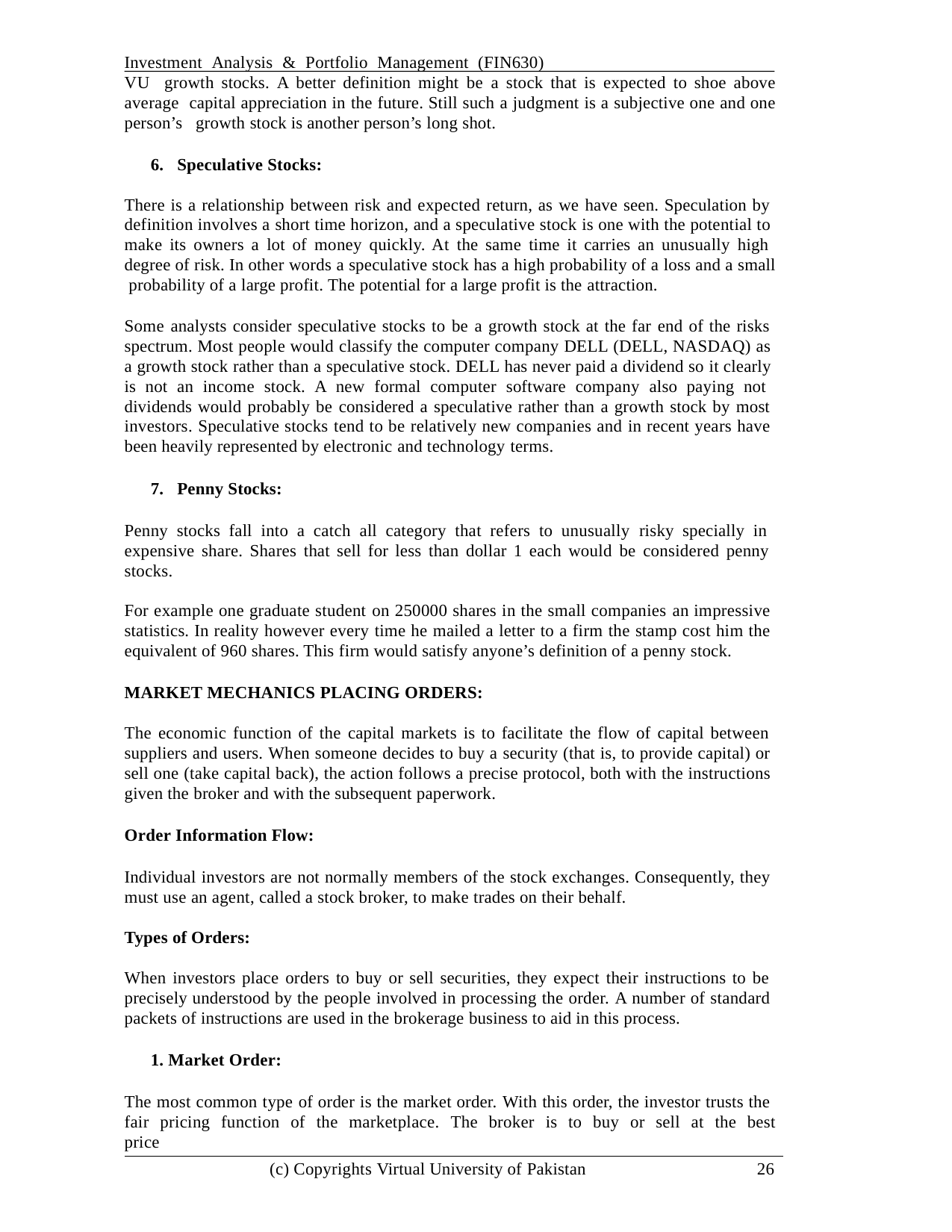

Investment Analysis & Portfolio Management (FIN630)	VU  growth stocks. A better definition might be a stock that is expected to shoe above average  capital appreciation in the future. Still such a judgment is a subjective one and one person’s  growth stock is another person’s long shot.

Speculative Stocks:

There is a relationship between risk and expected return, as we have seen. Speculation by  definition involves a short time horizon, and a speculative stock is one with the potential to  make its owners a lot of money quickly. At the same time it carries an unusually high  degree of risk. In other words a speculative stock has a high probability of a loss and a small  probability of a large profit. The potential for a large profit is the attraction.

Some analysts consider speculative stocks to be a growth stock at the far end of the risks  spectrum. Most people would classify the computer company DELL (DELL, NASDAQ) as  a growth stock rather than a speculative stock. DELL has never paid a dividend so it clearly  is not an income stock. A new formal computer software company also paying not  dividends would probably be considered a speculative rather than a growth stock by most  investors. Speculative stocks tend to be relatively new companies and in recent years have  been heavily represented by electronic and technology terms.

Penny Stocks:

Penny stocks fall into a catch all category that refers to unusually risky specially in  expensive share. Shares that sell for less than dollar 1 each would be considered penny  stocks.

For example one graduate student on 250000 shares in the small companies an impressive  statistics. In reality however every time he mailed a letter to a firm the stamp cost him the  equivalent of 960 shares. This firm would satisfy anyone’s definition of a penny stock.

MARKET MECHANICS PLACING ORDERS:

The economic function of the capital markets is to facilitate the flow of capital between  suppliers and users. When someone decides to buy a security (that is, to provide capital) or  sell one (take capital back), the action follows a precise protocol, both with the instructions  given the broker and with the subsequent paperwork.

Order Information Flow:

Individual investors are not normally members of the stock exchanges. Consequently, they  must use an agent, called a stock broker, to make trades on their behalf.

Types of Orders:

When investors place orders to buy or sell securities, they expect their instructions to be  precisely understood by the people involved in processing the order. A number of standard  packets of instructions are used in the brokerage business to aid in this process.

1. Market Order:

The most common type of order is the market order. With this order, the investor trusts the  fair pricing function of the marketplace. The broker is to buy or sell at the best price

(c) Copyrights Virtual University of Pakistan
26